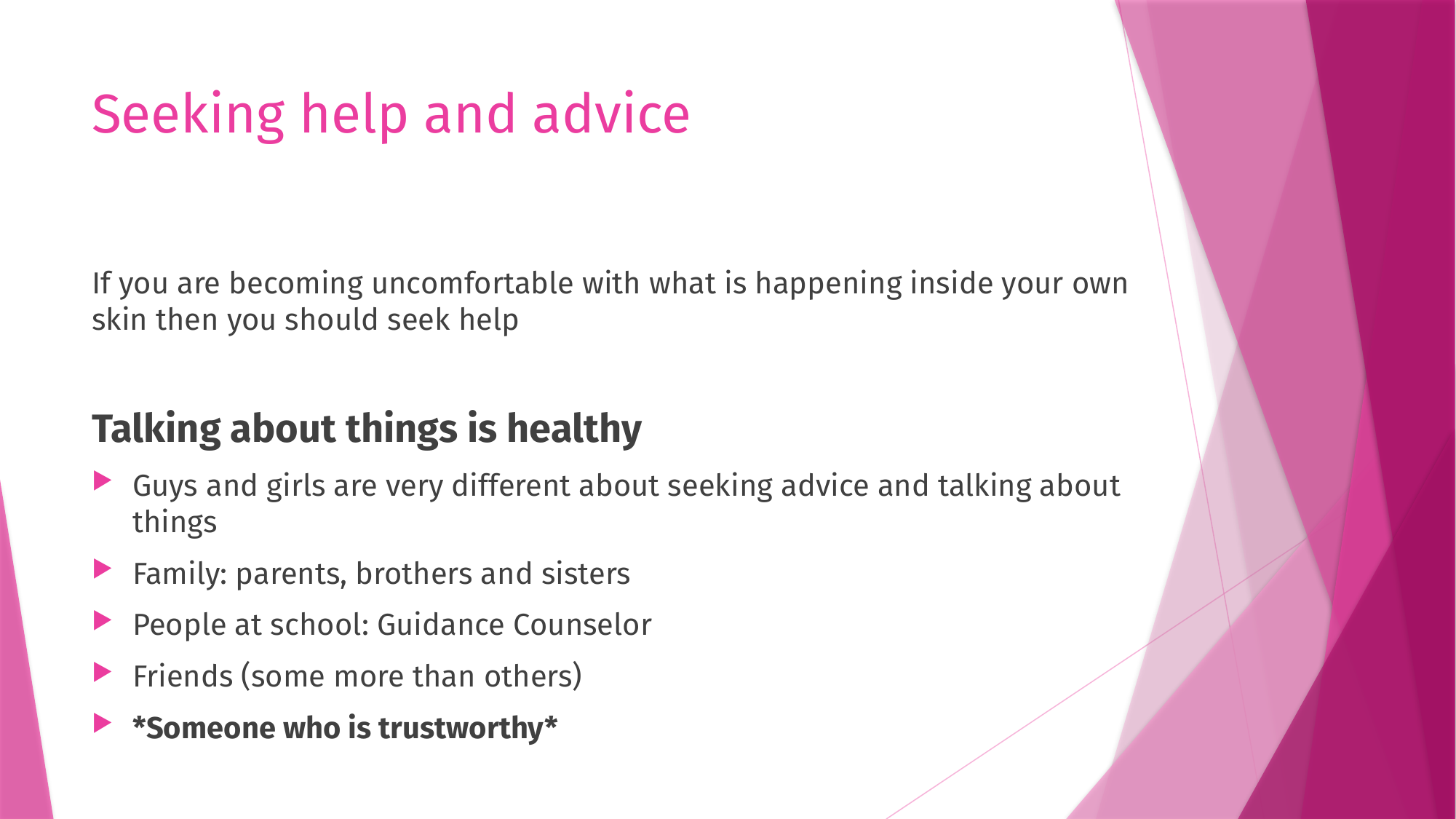

# Seeking help and advice
If you are becoming uncomfortable with what is happening inside your own skin then you should seek help

Talking about things is healthy
Guys and girls are very different about seeking advice and talking about things
Family: parents, brothers and sisters
People at school: Guidance Counselor
Friends (some more than others)
*Someone who is trustworthy*